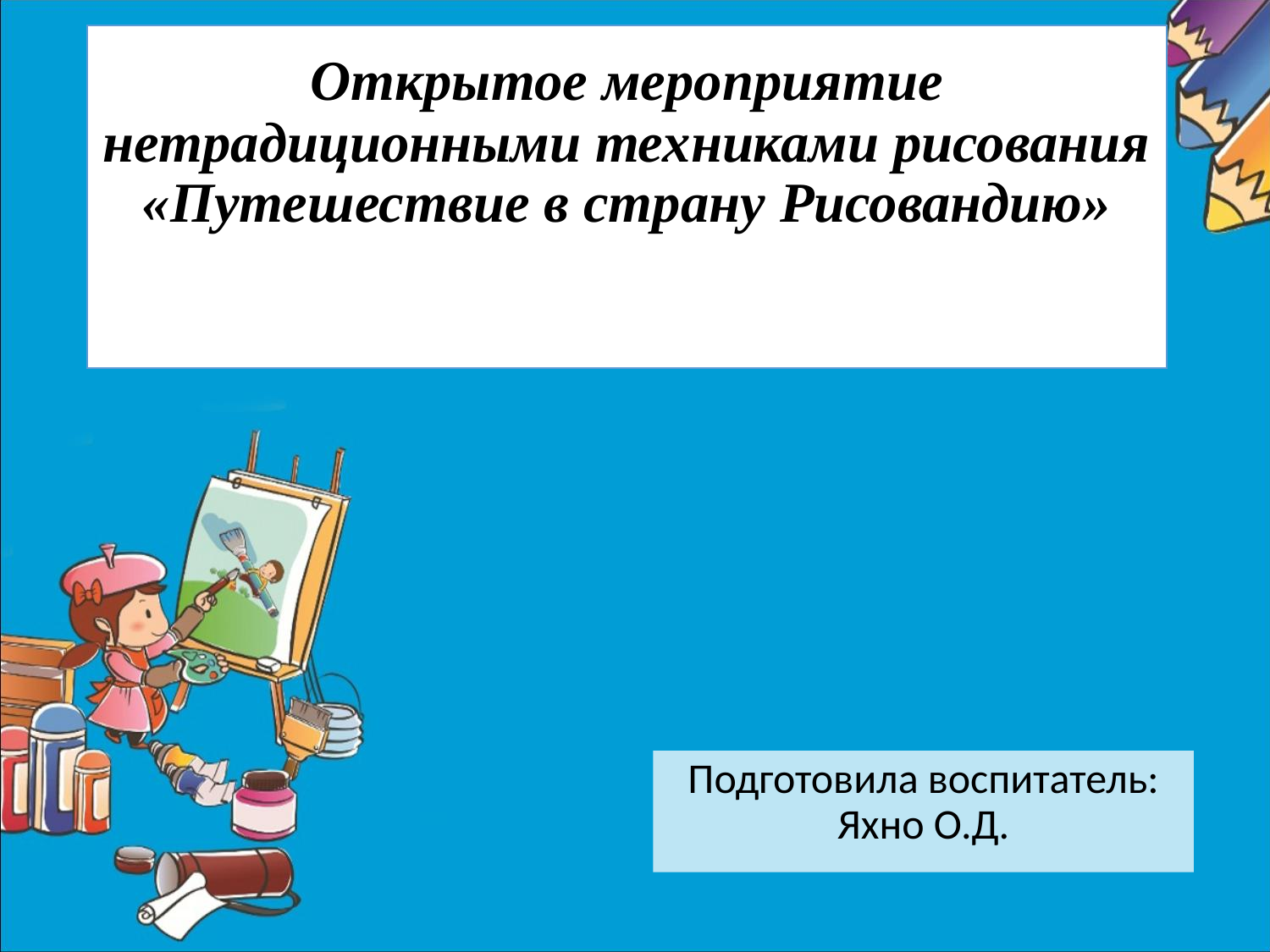

# Открытое мероприятие нетрадиционными техниками рисования «Путешествие в страну Рисовандию»
Подготовила воспитатель: Яхно О.Д.